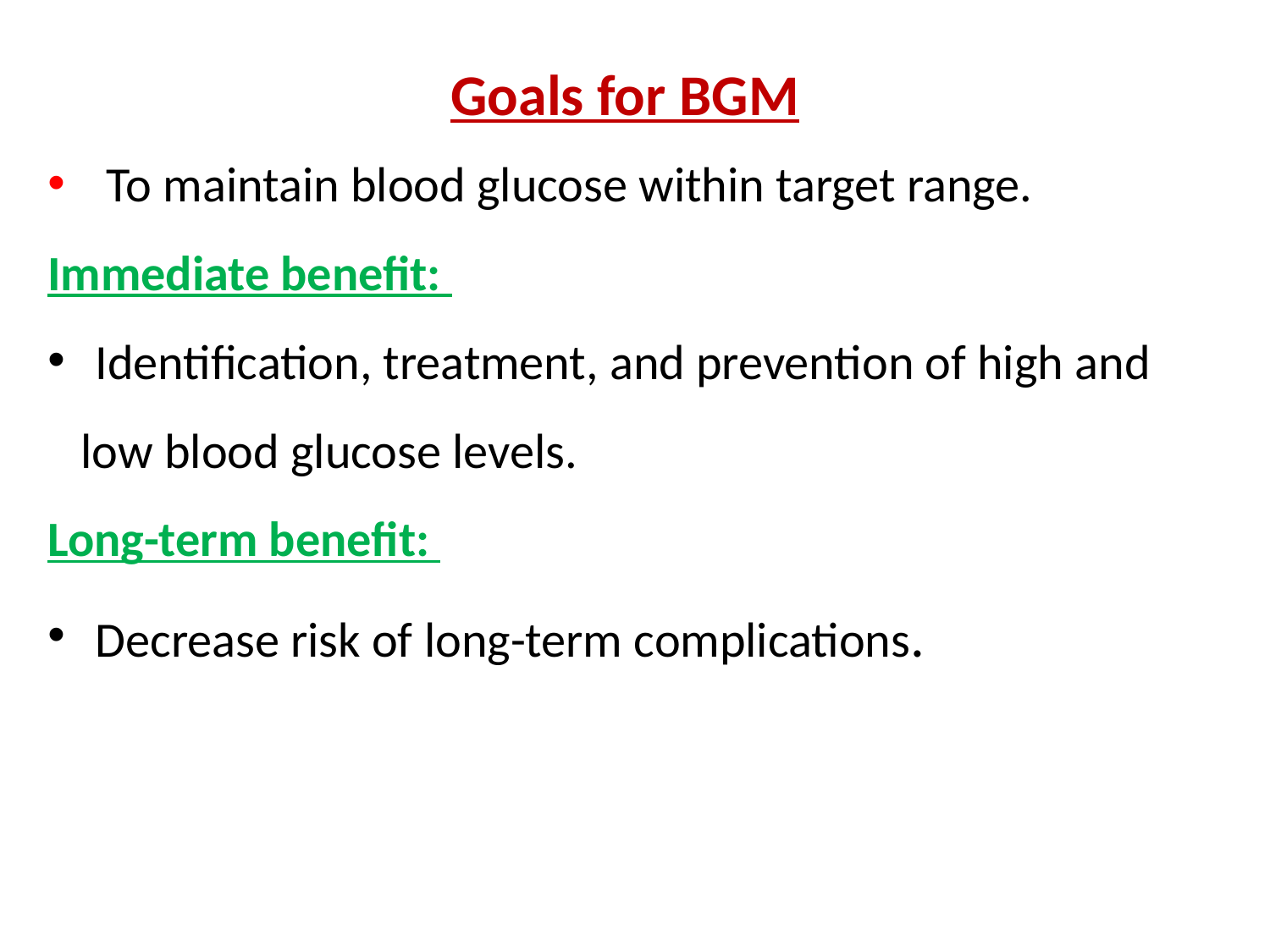

# Goals for BGM
 To maintain blood glucose within target range.
Immediate benefit:
Identification, treatment, and prevention of high and
   low blood glucose levels.
Long-term benefit:
Decrease risk of long-term complications.